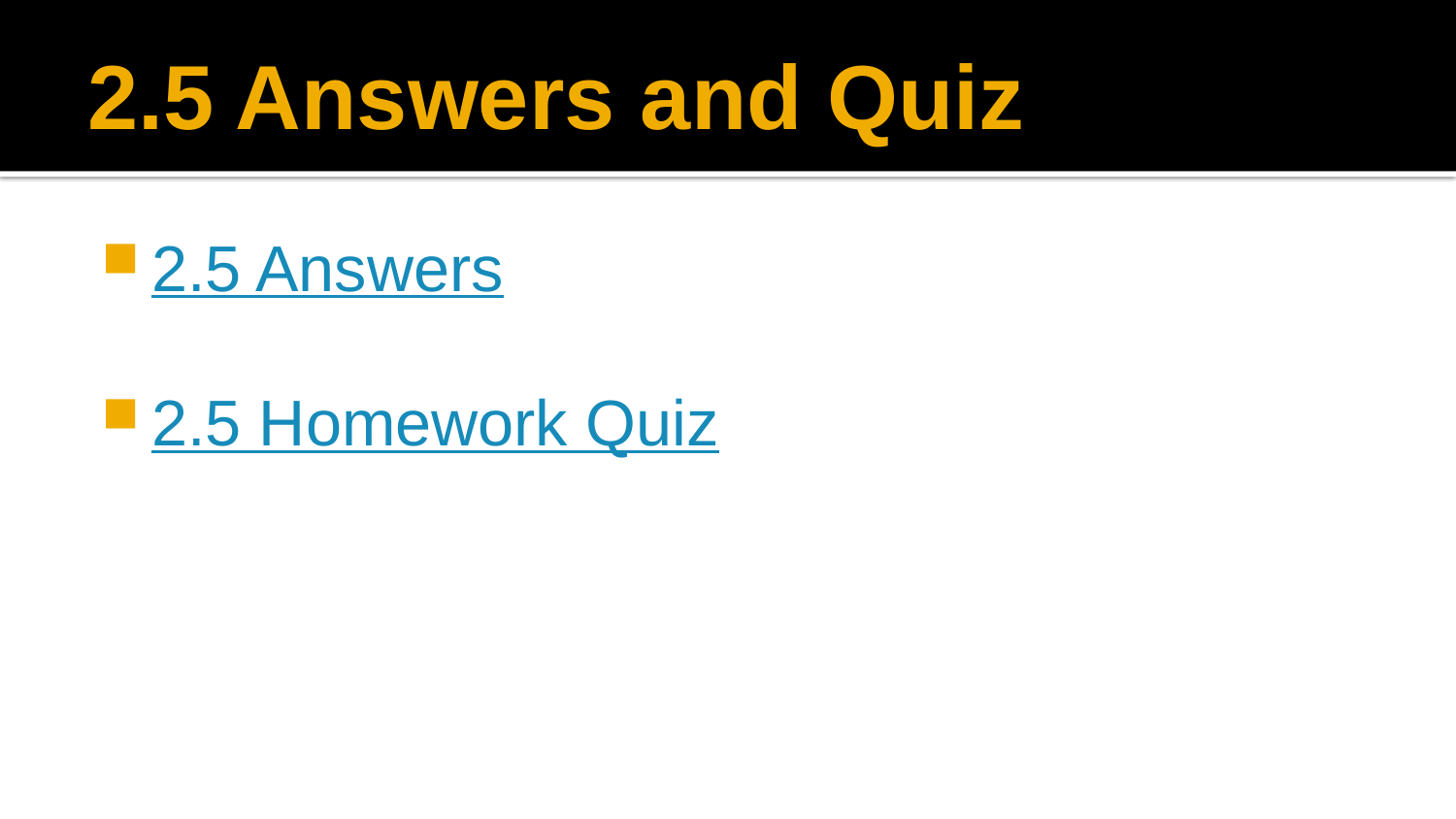

# 2.5 Answers and Quiz
2.5 Answers

2.5 Homework Quiz